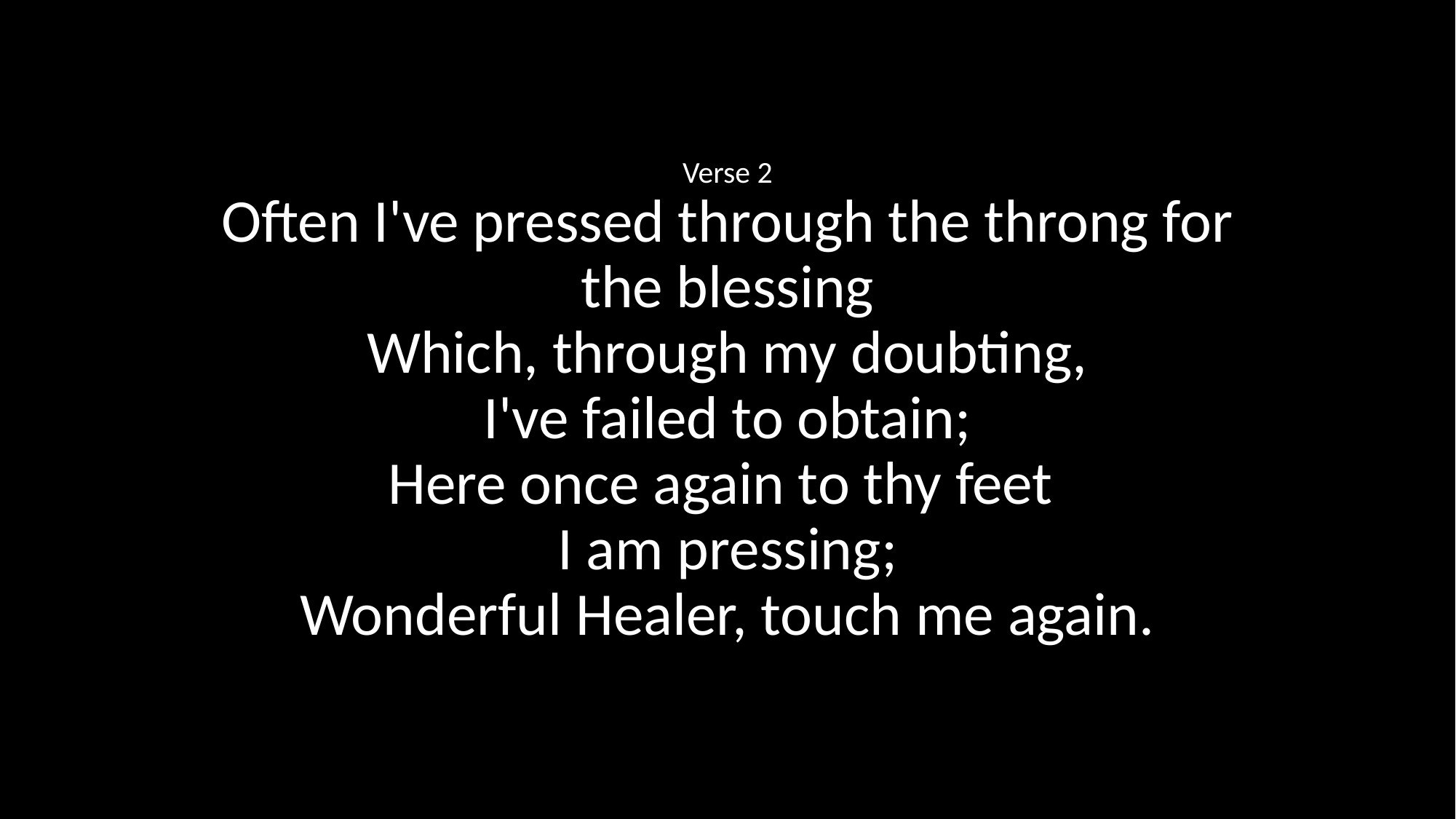

Verse 2
Often I've pressed through the throng for the blessing
Which, through my doubting,
I've failed to obtain;
Here once again to thy feet
I am pressing;
Wonderful Healer, touch me again.